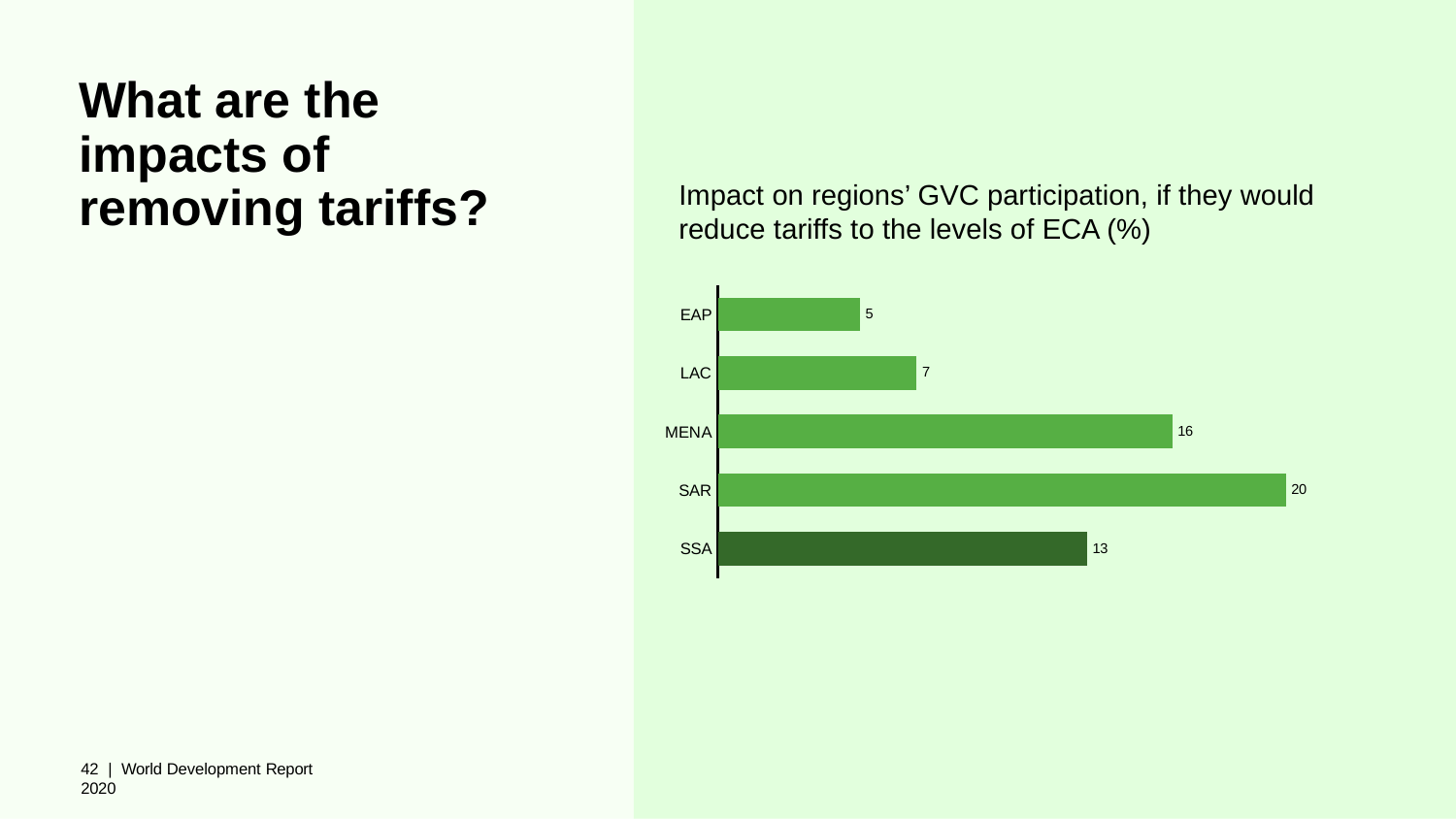

# What are the impacts of removing tariffs?
Impact on regions’ GVC participation, if they would reduce tariffs to the levels of ECA (%)

### Chart

| Category | Series 1 |
|---|---|
| SSA | 13.0 |
| SAR | 20.0 |
| MENA | 16.0 |
| LAC | 7.0 |
| EAP | 5.0 |
42  |  World Development Report 2020